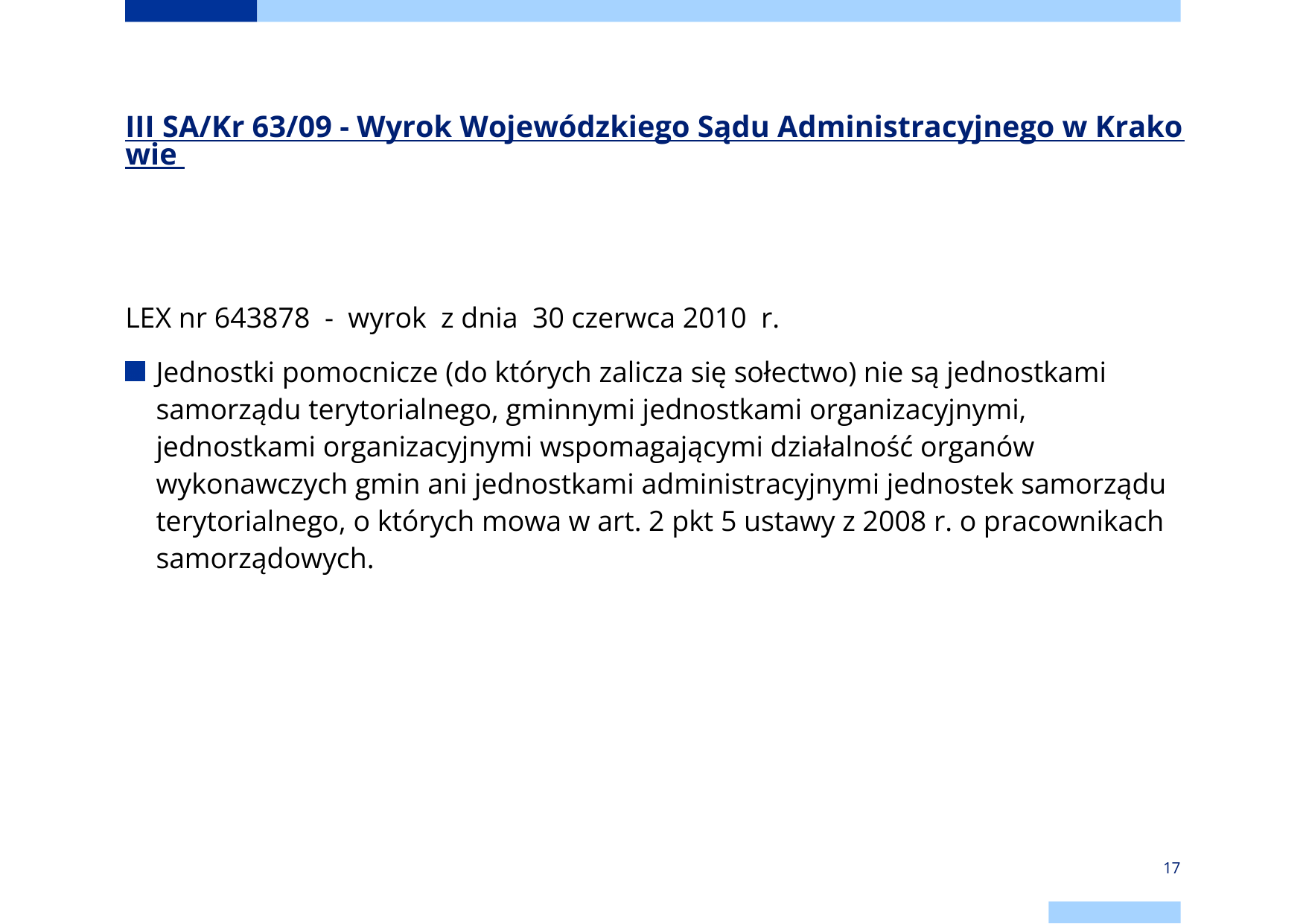

# III SA/Kr 63/09 - Wyrok Wojewódzkiego Sądu Administracyjnego w Krakowie

LEX nr 643878  -  wyrok  z dnia  30 czerwca 2010  r.
Jednostki pomocnicze (do których zalicza się sołectwo) nie są jednostkami samorządu terytorialnego, gminnymi jednostkami organizacyjnymi, jednostkami organizacyjnymi wspomagającymi działalność organów wykonawczych gmin ani jednostkami administracyjnymi jednostek samorządu terytorialnego, o których mowa w art. 2 pkt 5 ustawy z 2008 r. o pracownikach samorządowych.

17